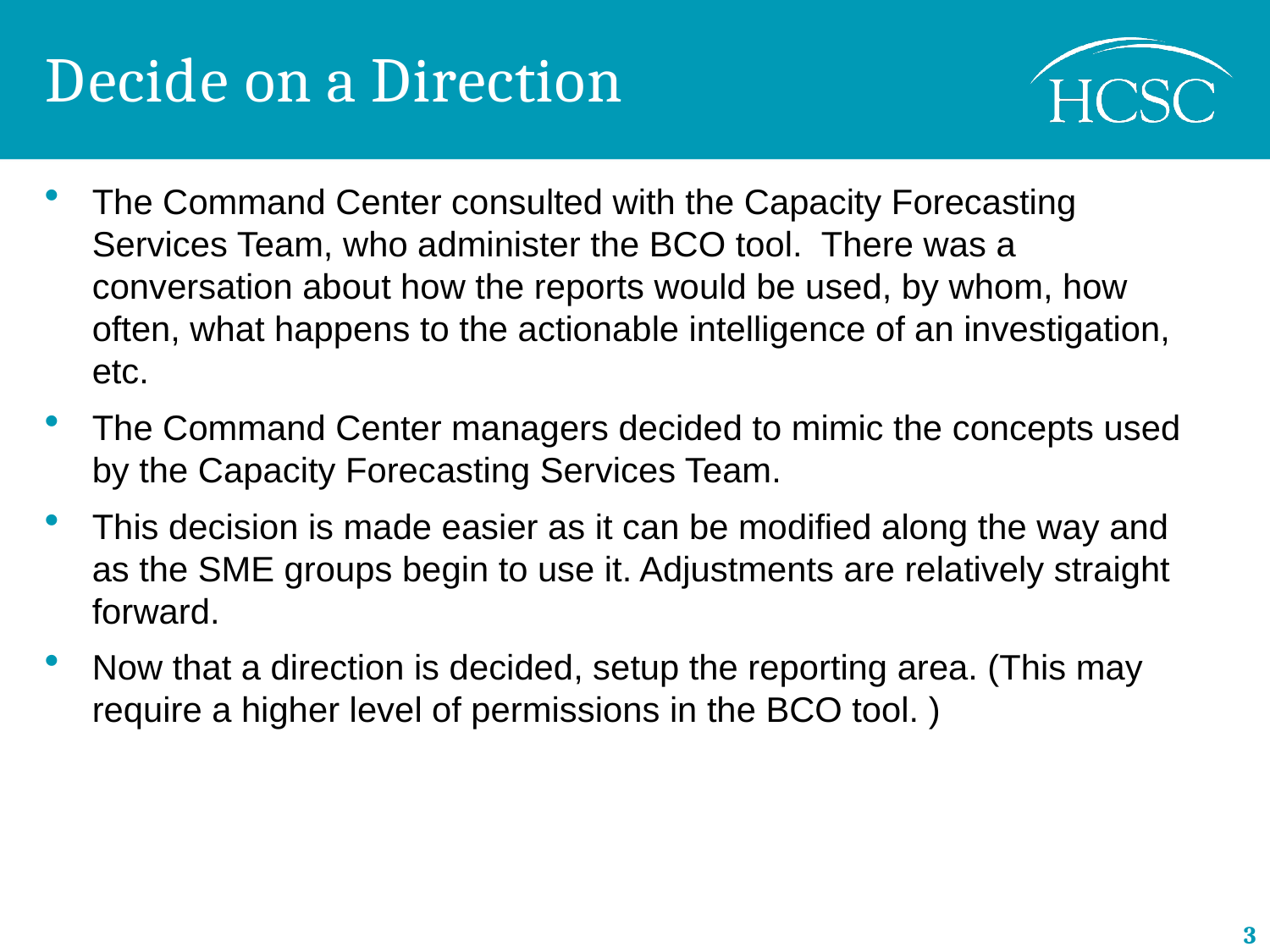

# Decide on a Direction
The Command Center consulted with the Capacity Forecasting Services Team, who administer the BCO tool.  There was a conversation about how the reports would be used, by whom, how often, what happens to the actionable intelligence of an investigation, etc.
The Command Center managers decided to mimic the concepts used by the Capacity Forecasting Services Team.
This decision is made easier as it can be modified along the way and as the SME groups begin to use it. Adjustments are relatively straight forward.
Now that a direction is decided, setup the reporting area. (This may require a higher level of permissions in the BCO tool. )